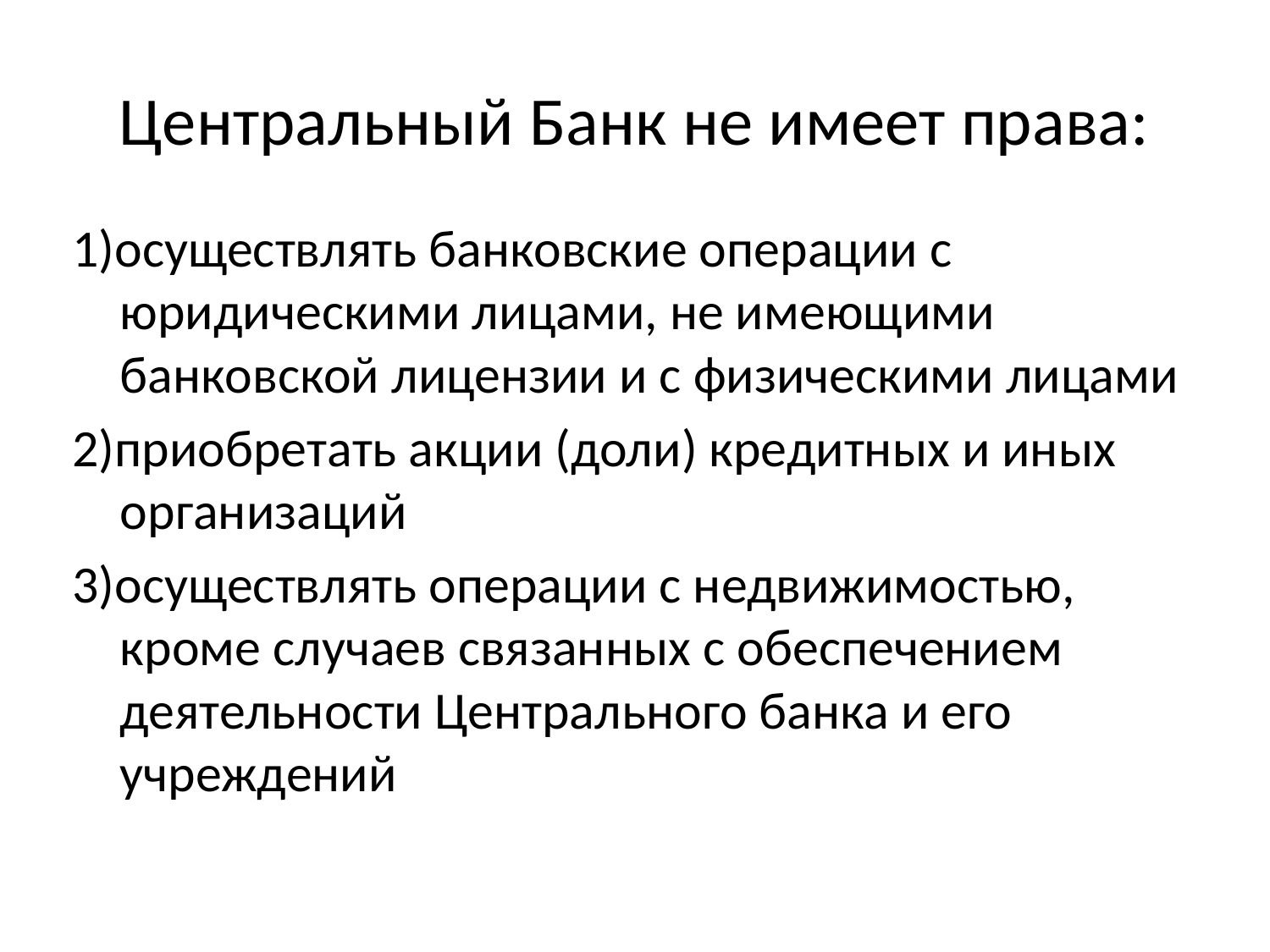

# Центральный Банк не имеет права:
1)осуществлять банковские операции с юридическими лицами, не имеющими банковской лицензии и с физическими лицами
2)приобретать акции (доли) кредитных и иных организаций
3)осуществлять операции с недвижимостью, кроме случаев связанных с обеспечением деятельности Центрального банка и его учреждений